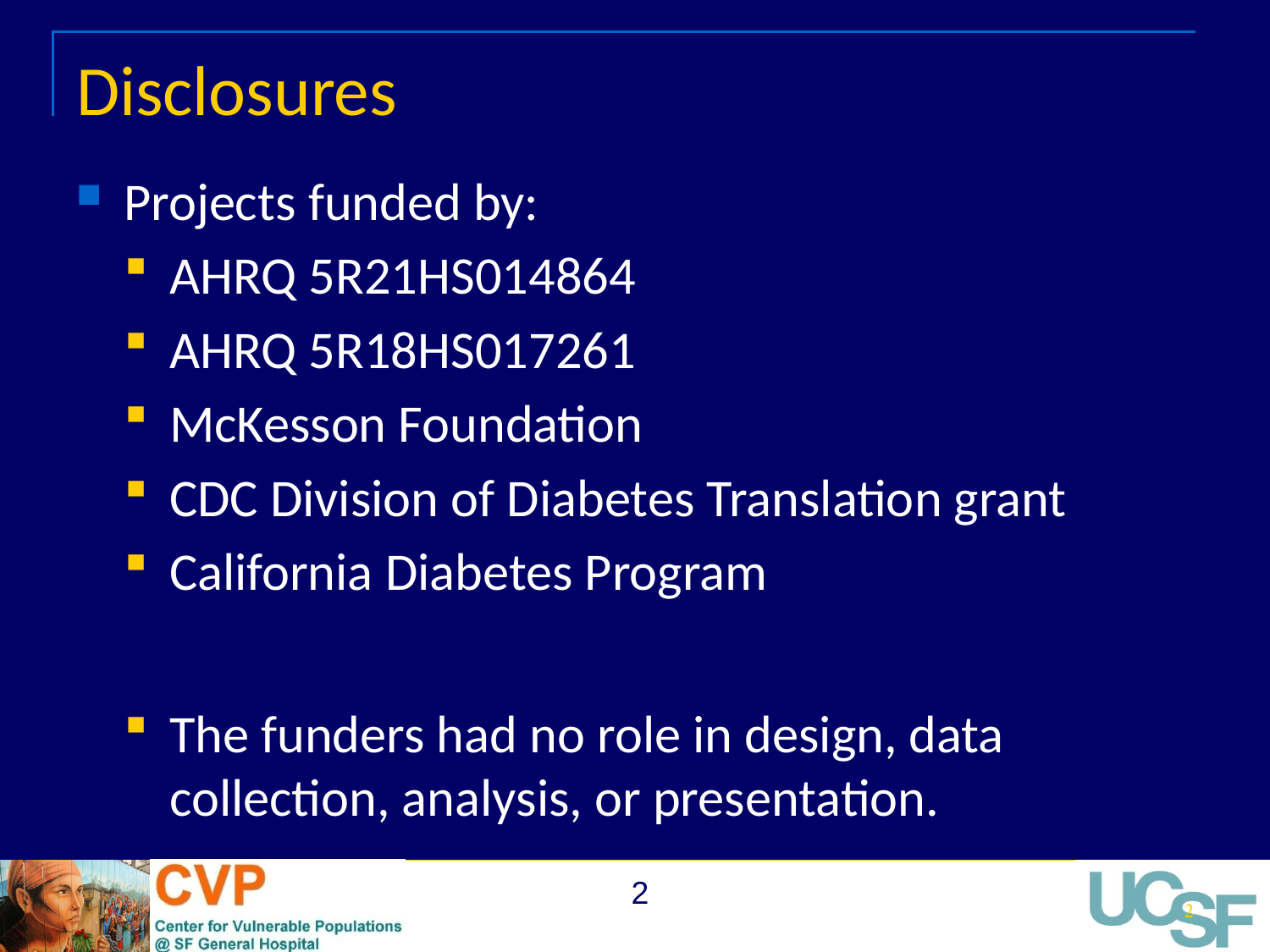

# Disclosures
Projects funded by:
AHRQ 5R21HS014864
AHRQ 5R18HS017261
McKesson Foundation
CDC Division of Diabetes Translation grant
California Diabetes Program

The funders had no role in design, data collection, analysis, or presentation.

2